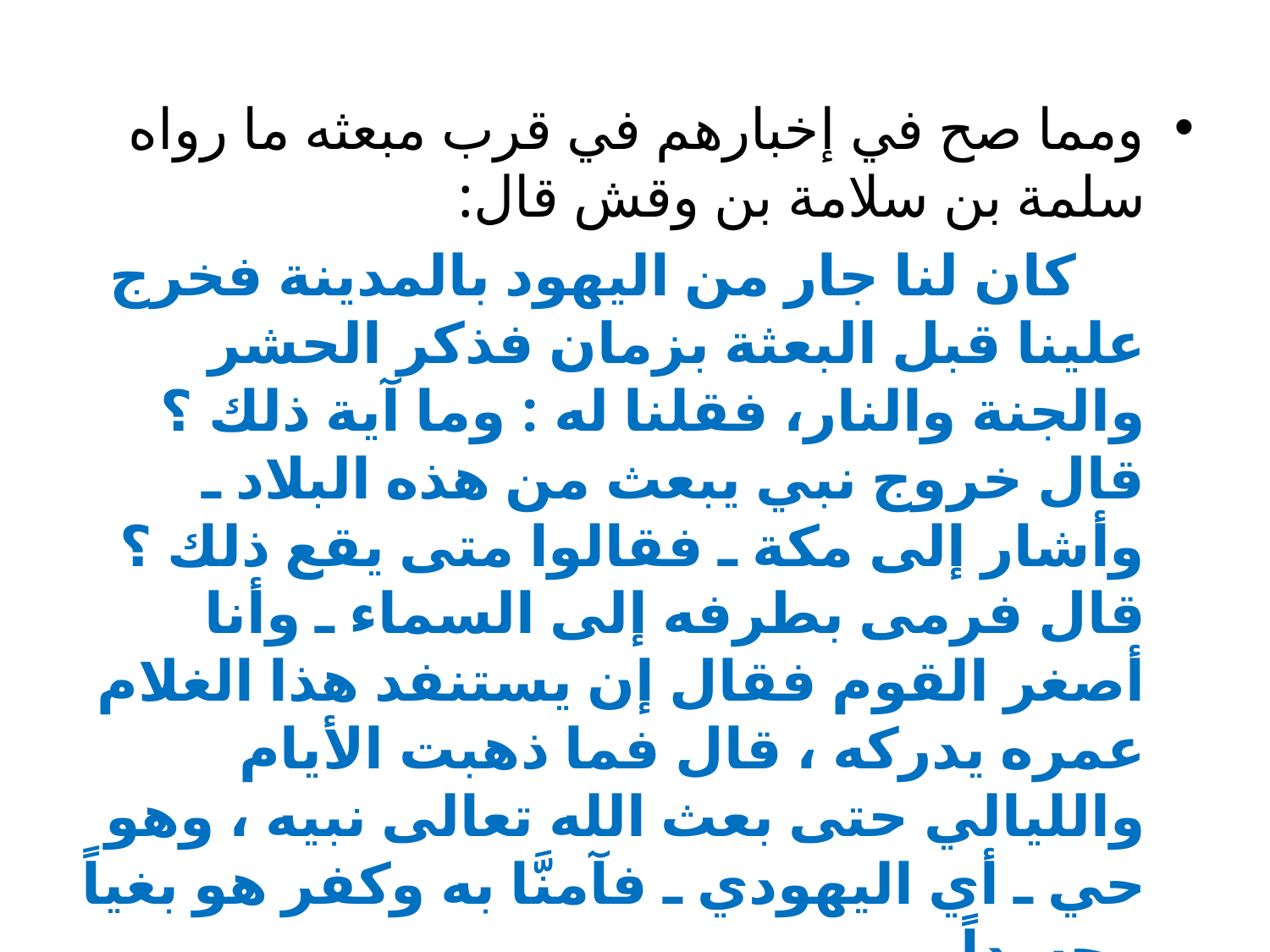

ومما صح في إخبارهم في قرب مبعثه ما رواه سلمة بن سلامة بن وقش قال:
        كان لنا جار من اليهود بالمدينة فخرج علينا قبل البعثة بزمان فذكر الحشر والجنة والنار، فقلنا له : وما آية ذلك ؟ قال خروج نبي يبعث من هذه البلاد ـ وأشار إلى مكة ـ فقالوا متى يقع ذلك ؟ قال فرمى بطرفه إلى السماء ـ وأنا أصغر القوم فقال إن يستنفد هذا الغلام عمره يدركه ، قال فما ذهبت الأيام والليالي حتى بعث الله تعالى نبيه ، وهو حي ـ أي اليهودي ـ فآمنَّا به وكفر هو بغياً وحسداً.